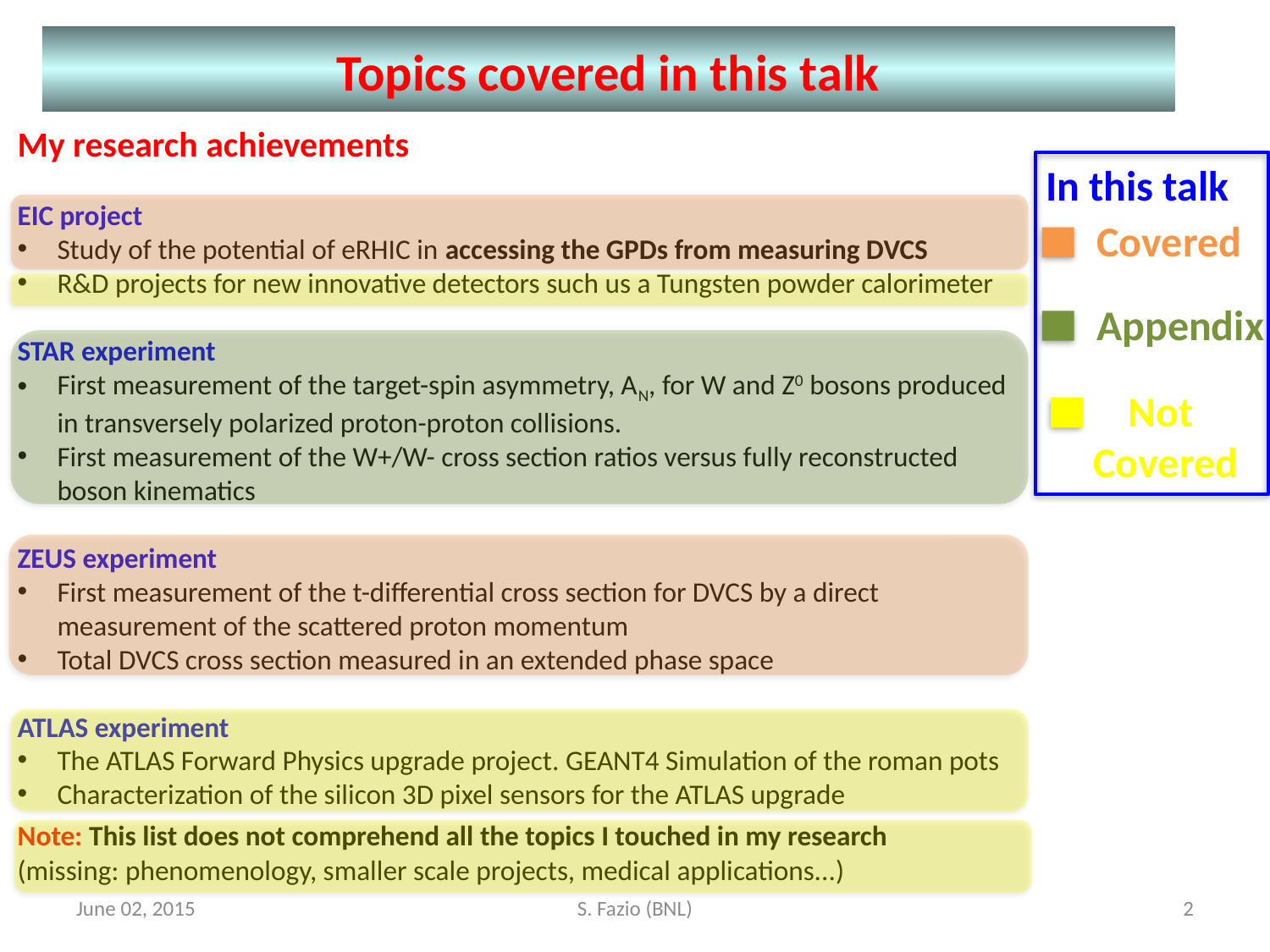

Topics covered in this talk
My research achievements

EIC project
Study of the potential of eRHIC in accessing the GPDs from measuring DVCS
R&D projects for new innovative detectors such us a Tungsten powder calorimeter

STAR experiment
First measurement of the target-spin asymmetry, AN, for W and Z0 bosons produced in transversely polarized proton-proton collisions.
First measurement of the W+/W- cross section ratios versus fully reconstructed boson kinematics

ZEUS experiment
First measurement of the t-differential cross section for DVCS by a direct measurement of the scattered proton momentum
Total DVCS cross section measured in an extended phase space

ATLAS experiment
The ATLAS Forward Physics upgrade project. GEANT4 Simulation of the roman pots
Characterization of the silicon 3D pixel sensors for the ATLAS upgrade

In this talk

Covered

Appendix

Not
Covered

Note: This list does not comprehend all the topics I touched in my research
(missing: phenomenology, smaller scale projects, medical applications...)

June 02, 2015
S. Fazio (BNL)
2